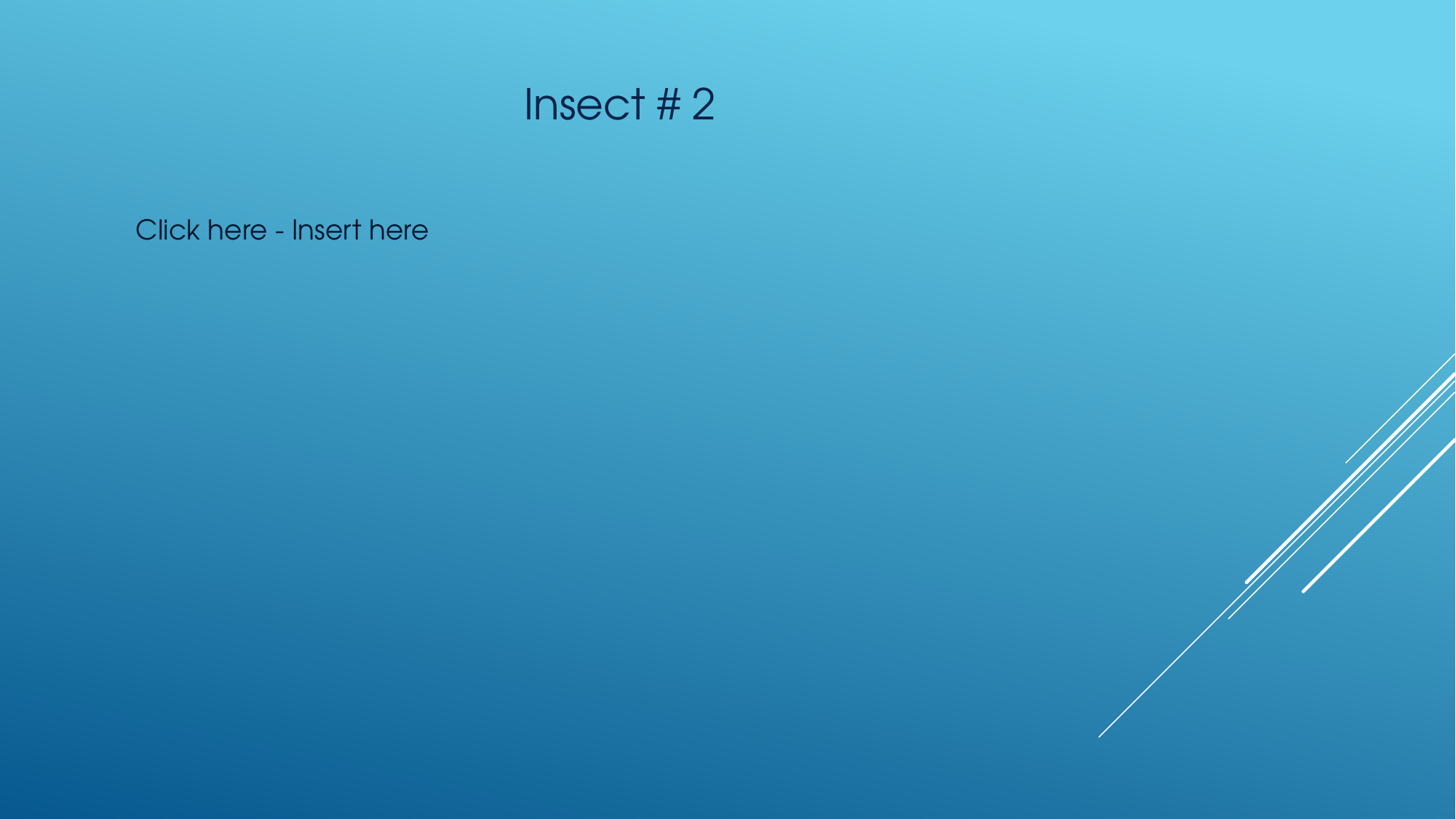

Insect # 2
Click here - Insert here